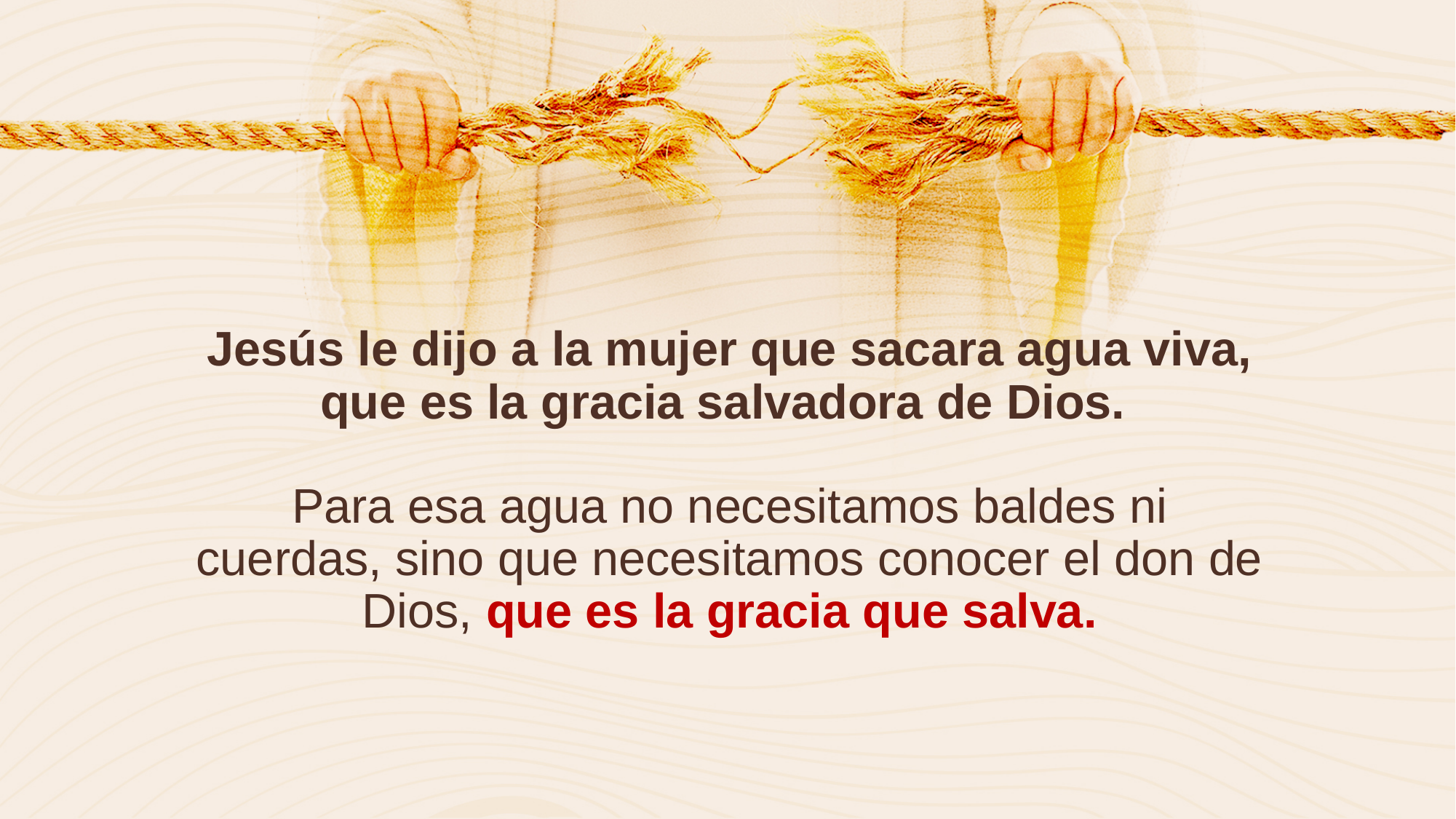

# Jesús le dijo a la mujer que sacara agua viva, que es la gracia salvadora de Dios. Para esa agua no necesitamos baldes ni cuerdas, sino que necesitamos conocer el don de Dios, que es la gracia que salva.